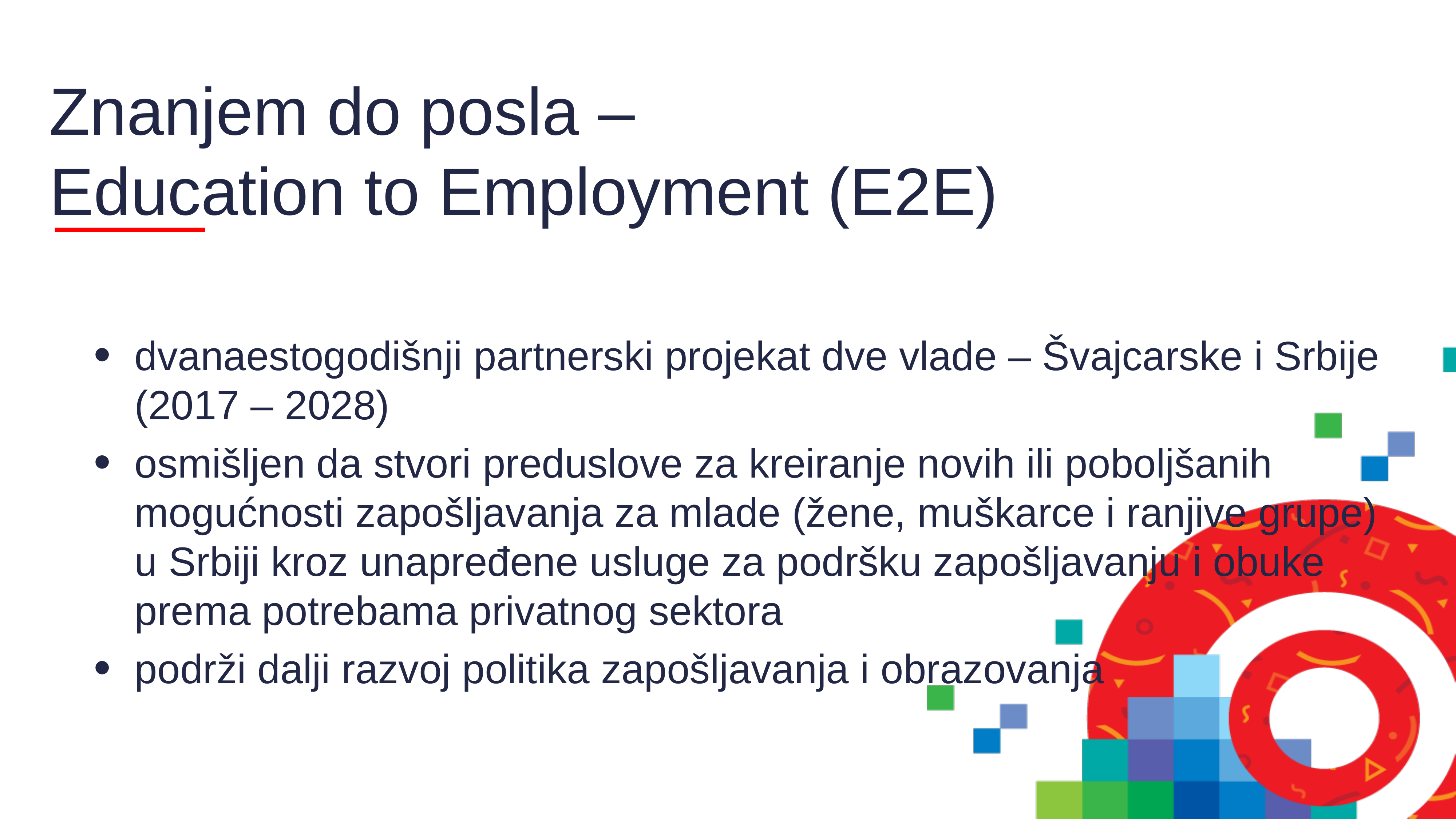

# Znanjem do posla – Education to Employment (E2E)
dvanaestogodišnji partnerski projekat dve vlade – Švajcarske i Srbije (2017 – 2028)
osmišljen da stvori preduslove za kreiranje novih ili poboljšanih mogućnosti zapošljavanja za mlade (žene, muškarce i ranjive grupe) u Srbiji kroz unapređene usluge za podršku zapošljavanju i obuke prema potrebama privatnog sektora
podrži dalji razvoj politika zapošljavanja i obrazovanja